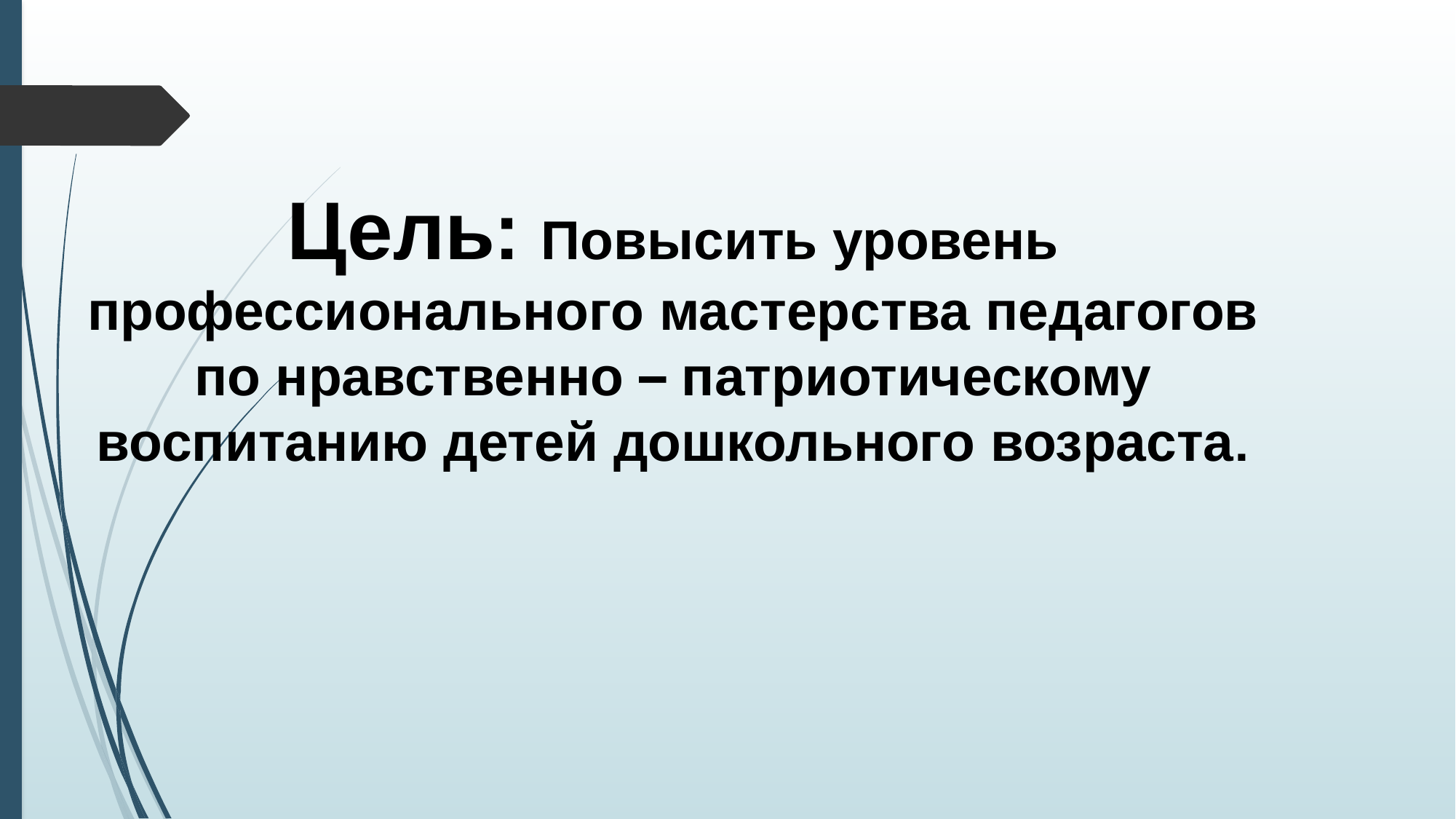

Цель: Повысить уровень профессионального мастерства педагогов по нравственно – патриотическому воспитанию детей дошкольного возраста.